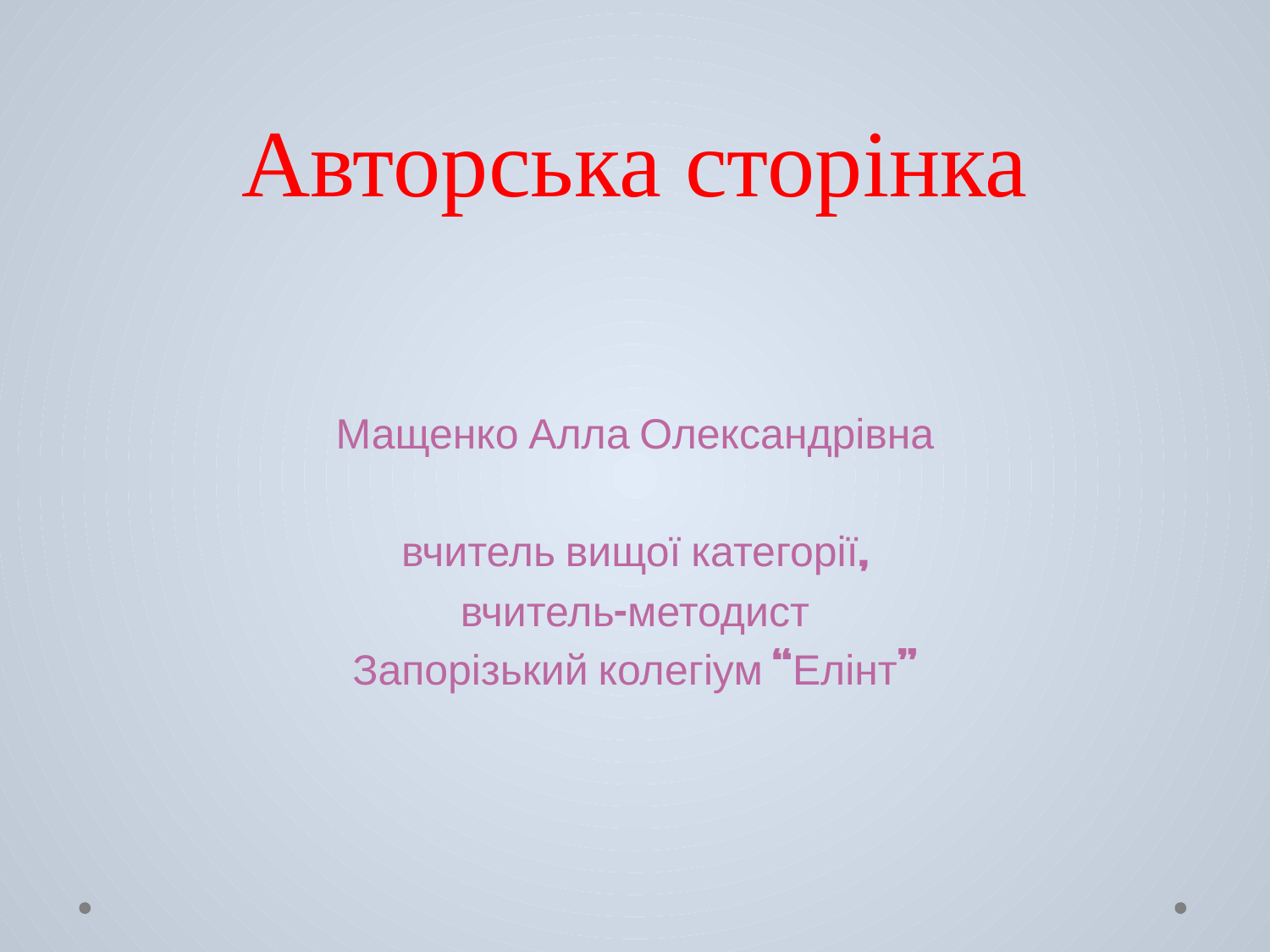

# Авторська сторінка

Мащенко Алла Олександрівна

вчитель вищої категорії,
вчитель-методист
Запорізький колегіум “Елінт”